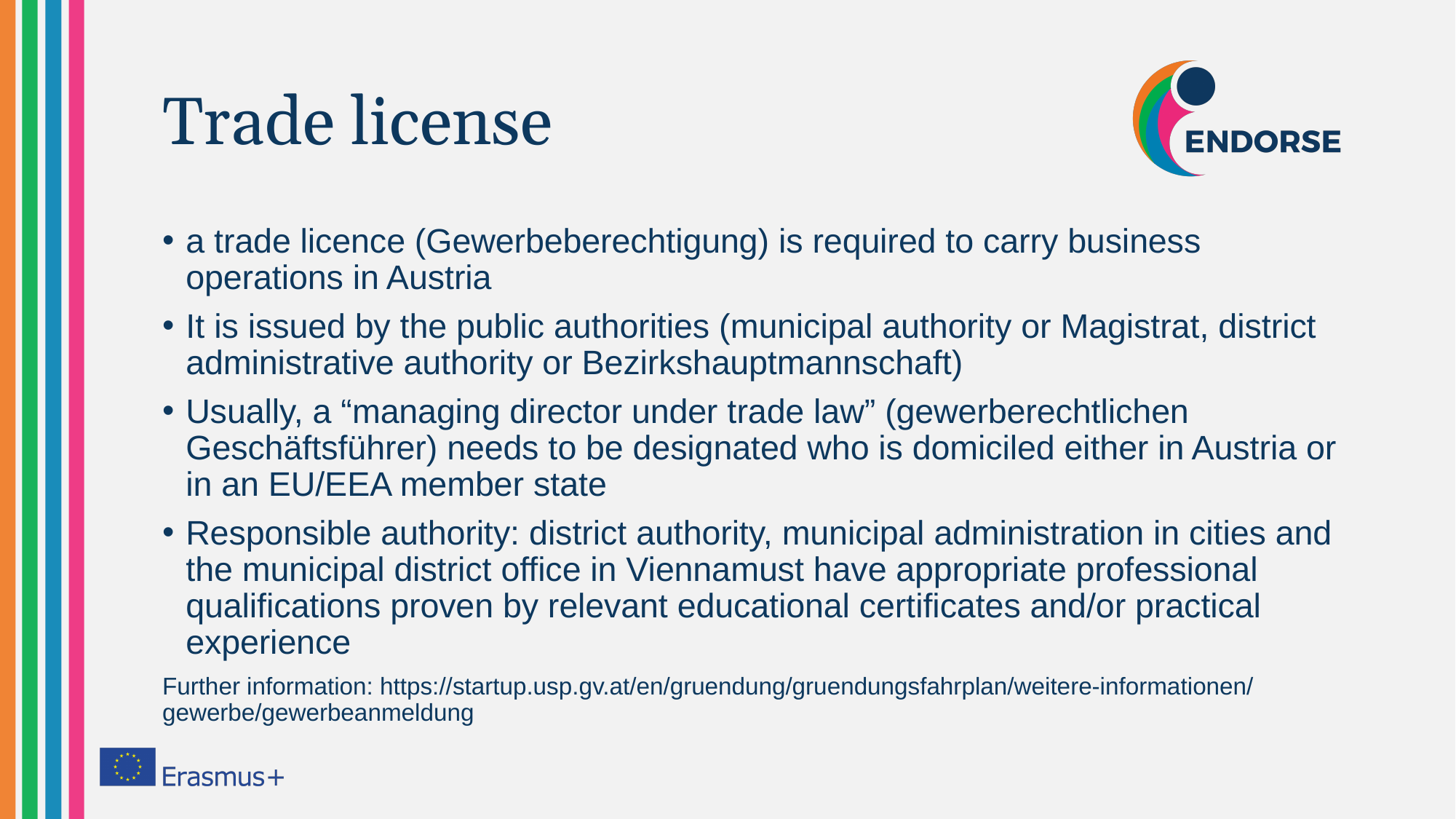

# Trade license
a trade licence (Gewerbeberechtigung) is required to carry business operations in Austria
It is issued by the public authorities (municipal authority or Magistrat, district administrative authority or Bezirkshauptmannschaft)
Usually, a “managing director under trade law” (gewerberechtlichen Geschäftsführer) needs to be designated who is domiciled either in Austria or in an EU/EEA member state
Responsible authority: district authority, municipal administration in cities and the municipal district office in Viennamust have appropriate professional qualifications proven by relevant educational certificates and/or practical experience
Further information: https://startup.usp.gv.at/en/gruendung/gruendungsfahrplan/weitere-informationen/gewerbe/gewerbeanmeldung